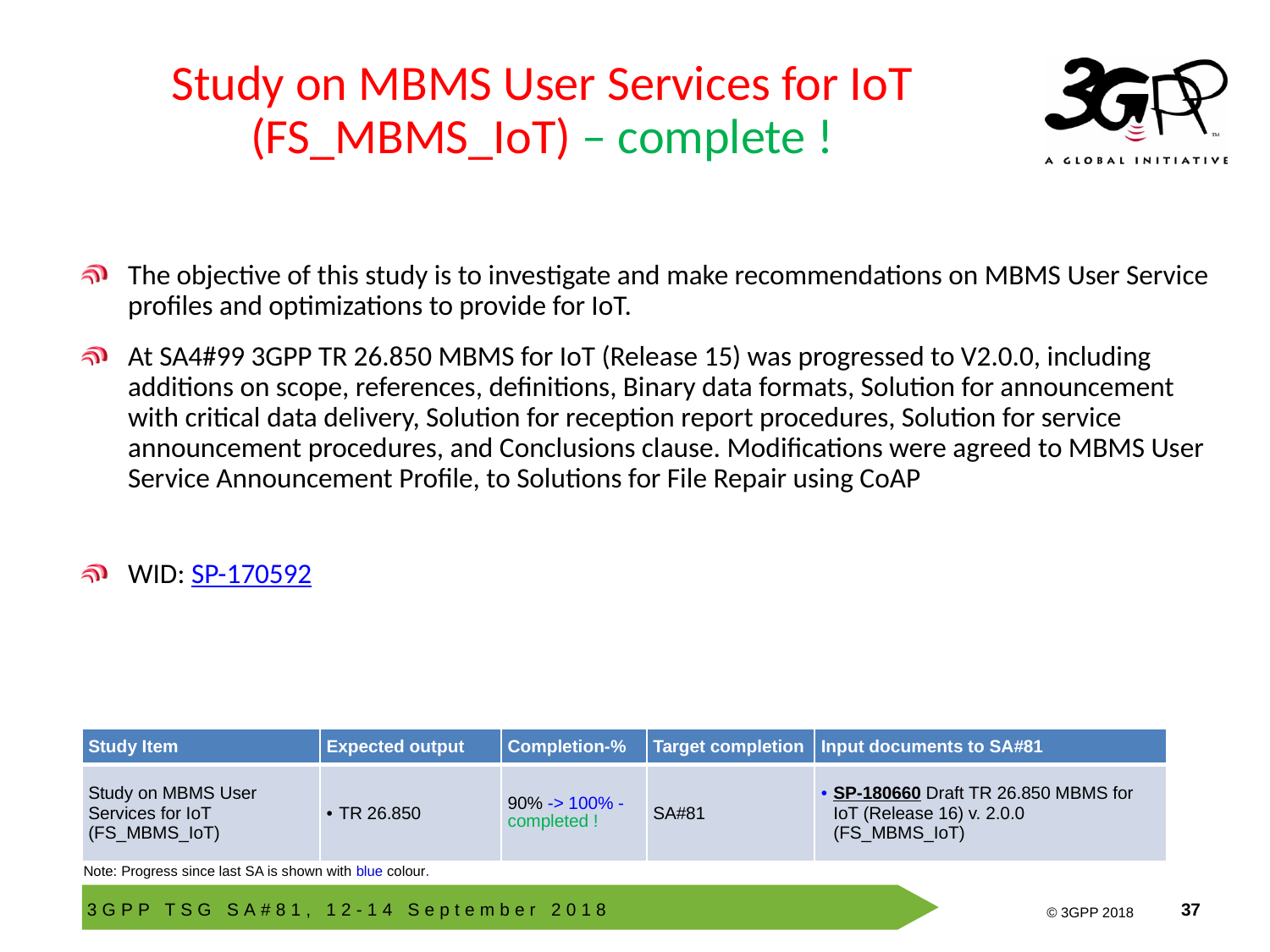

# Study on MBMS User Services for IoT (FS_MBMS_IoT) – complete !
The objective of this study is to investigate and make recommendations on MBMS User Service profiles and optimizations to provide for IoT.
At SA4#99 3GPP TR 26.850 MBMS for IoT (Release 15) was progressed to V2.0.0, including additions on scope, references, definitions, Binary data formats, Solution for announcement with critical data delivery, Solution for reception report procedures, Solution for service announcement procedures, and Conclusions clause. Modifications were agreed to MBMS User Service Announcement Profile, to Solutions for File Repair using CoAP

WID: SP-170592
| Study Item | Expected output | Completion-% | Target completion | Input documents to SA#81 |
| --- | --- | --- | --- | --- |
| Study on MBMS User Services for IoT (FS\_MBMS\_IoT) | TR 26.850 | 90% -> 100% - completed ! | SA#81 | SP-180660 Draft TR 26.850 MBMS for IoT (Release 16) v. 2.0.0 (FS\_MBMS\_IoT) |
Note: Progress since last SA is shown with blue colour.